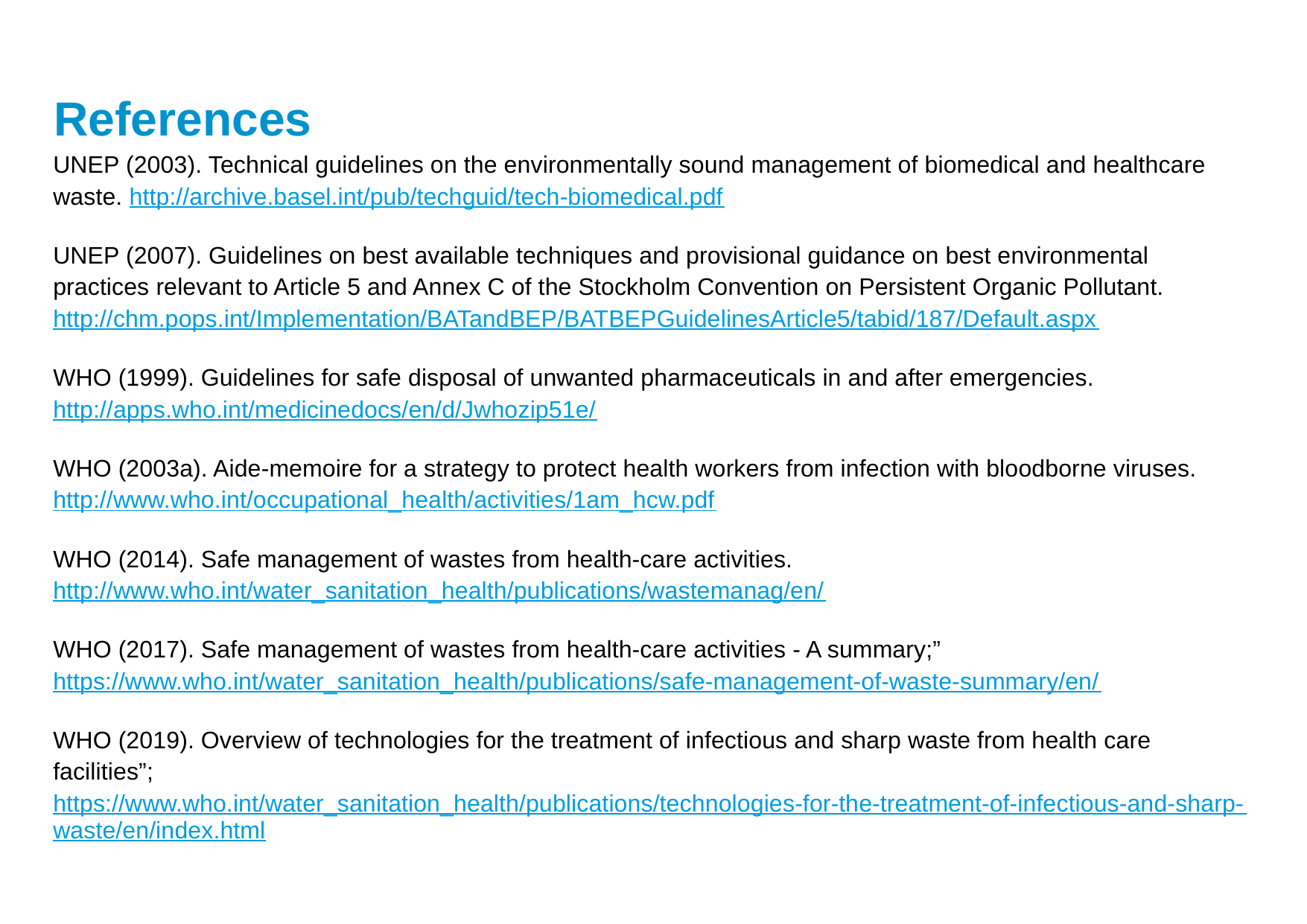

# References
UNEP (2003). Technical guidelines on the environmentally sound management of biomedical and healthcare waste. http://archive.basel.int/pub/techguid/tech-biomedical.pdf
UNEP (2007). Guidelines on best available techniques and provisional guidance on best environmental practices relevant to Article 5 and Annex C of the Stockholm Convention on Persistent Organic Pollutant. http://chm.pops.int/Implementation/BATandBEP/BATBEPGuidelinesArticle5/tabid/187/Default.aspx
WHO (1999). Guidelines for safe disposal of unwanted pharmaceuticals in and after emergencies. http://apps.who.int/medicinedocs/en/d/Jwhozip51e/
WHO (2003a). Aide-memoire for a strategy to protect health workers from infection with bloodborne viruses. http://www.who.int/occupational_health/activities/1am_hcw.pdf
WHO (2014). Safe management of wastes from health-care activities. http://www.who.int/water_sanitation_health/publications/wastemanag/en/
WHO (2017). Safe management of wastes from health‑care activities - A summary;” https://www.who.int/water_sanitation_health/publications/safe-management-of-waste-summary/en/
WHO (2019). Overview of technologies for the treatment of infectious and sharp waste from health care facilities”; https://www.who.int/water_sanitation_health/publications/technologies-for-the-treatment-of-infectious-and-sharp-waste/en/index.html